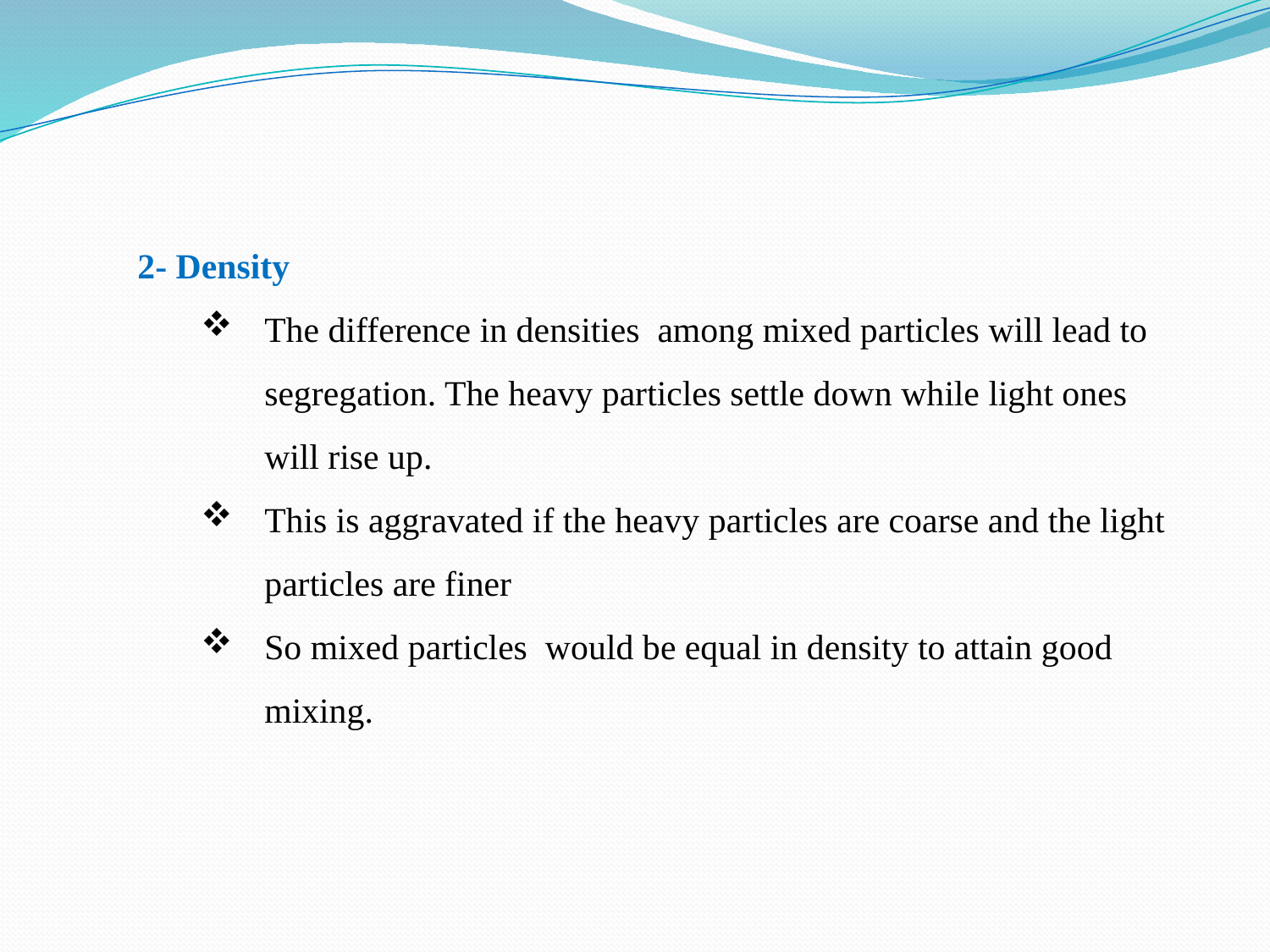

2- Density
The difference in densities  among mixed particles will lead to segregation. The heavy particles settle down while light ones will rise up.
This is aggravated if the heavy particles are coarse and the light particles are finer
So mixed particles  would be equal in density to attain good mixing.